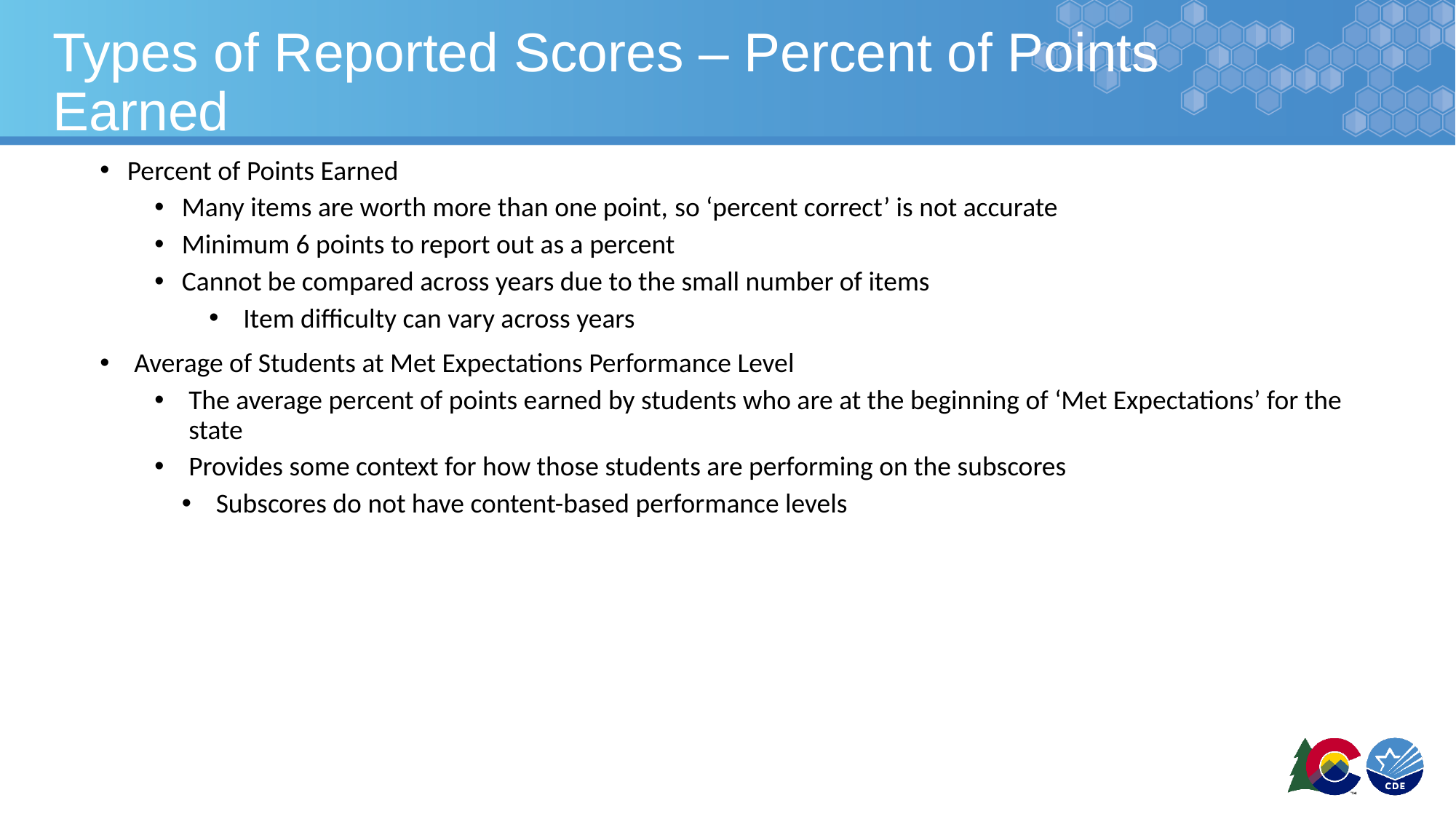

# Types of Reported Scores – Percent of Points Earned
Percent of Points Earned
Many items are worth more than one point, so ‘percent correct’ is not accurate
Minimum 6 points to report out as a percent
Cannot be compared across years due to the small number of items
Item difficulty can vary across years
Average of Students at Met Expectations Performance Level
The average percent of points earned by students who are at the beginning of ‘Met Expectations’ for the state
Provides some context for how those students are performing on the subscores
Subscores do not have content-based performance levels